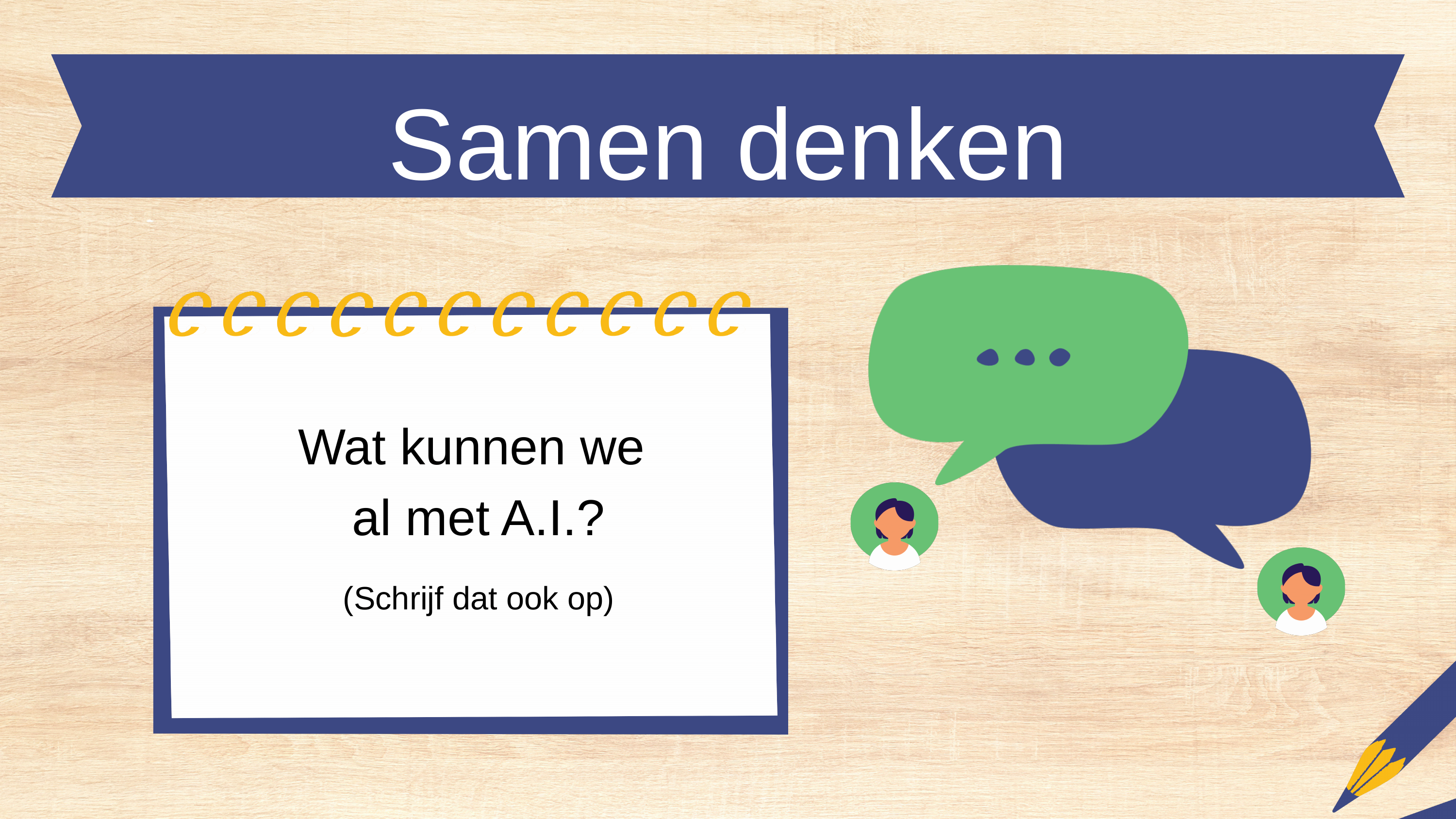

Samen denken

Wat kunnen we
al met A.I.?
(Schrijf dat ook op)